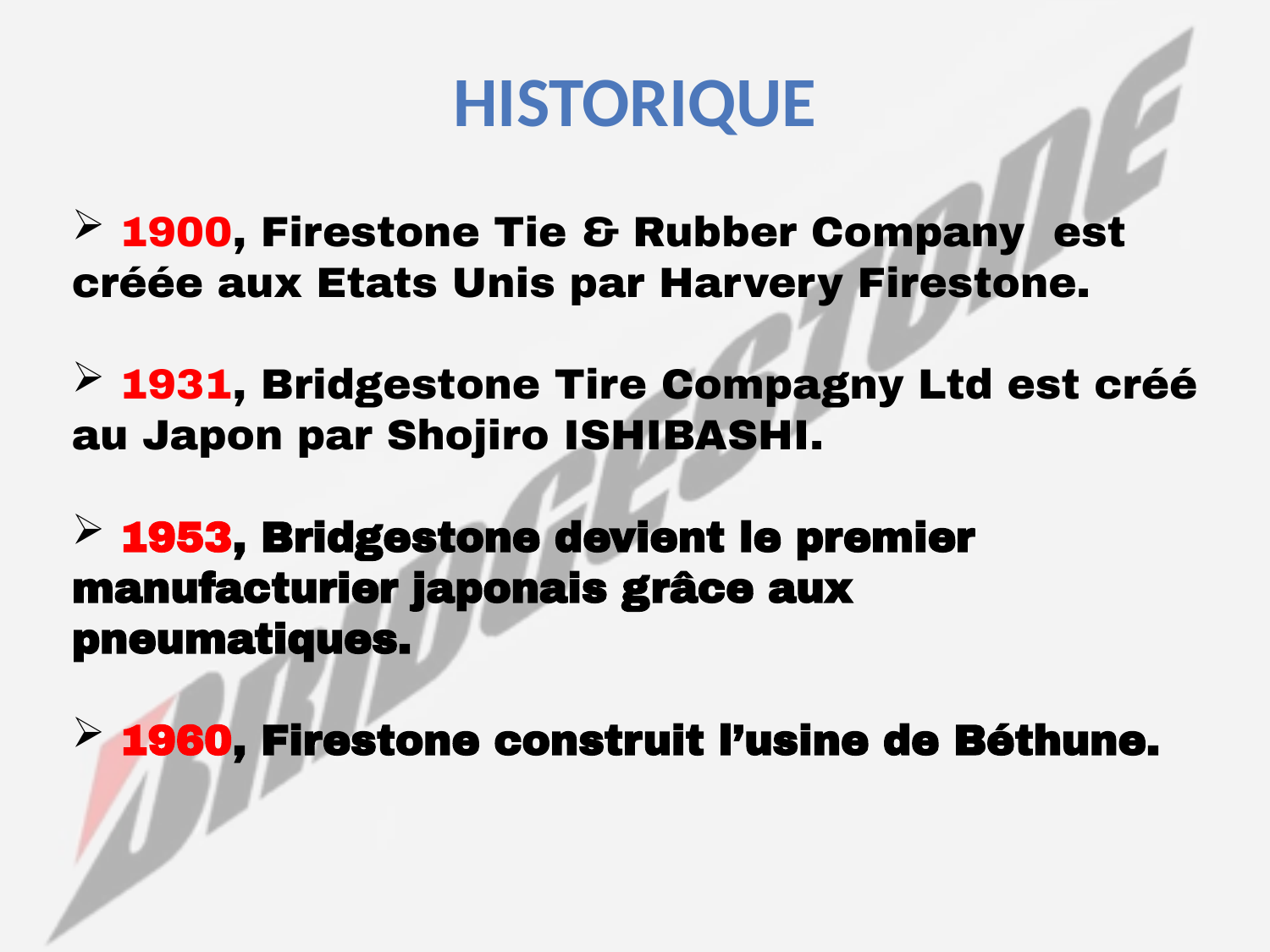

HISTORIQUE
 1900, Firestone Tie & Rubber Company  est créée aux Etats Unis par Harvery Firestone.

 1931, Bridgestone Tire Compagny Ltd est créé au Japon par Shojiro ISHIBASHI.

 1953, Bridgestone devient le premier manufacturier japonais grâce aux pneumatiques.

 1960, Firestone construit l’usine de Béthune.